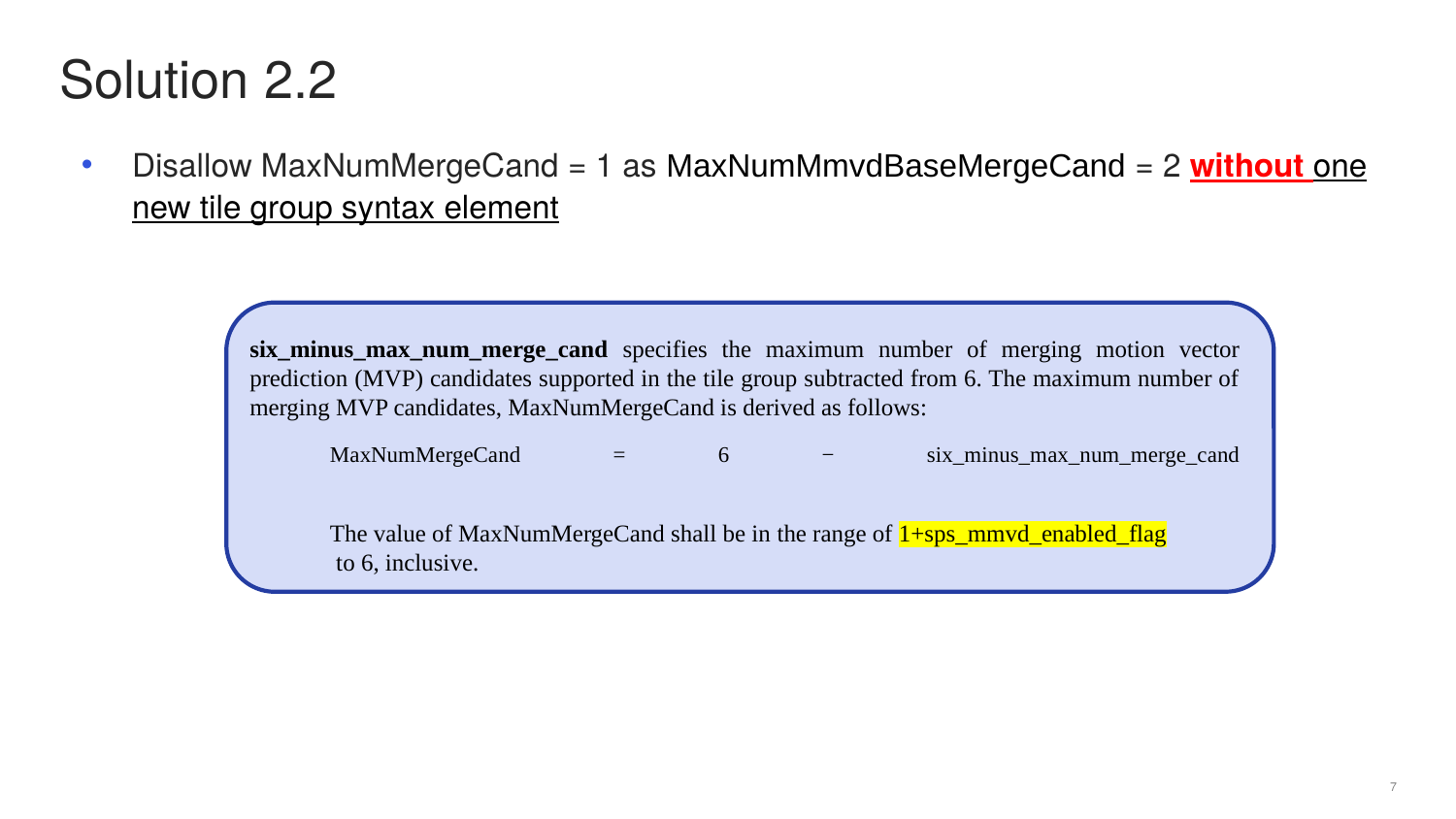

# Solution 2.2
Disallow MaxNumMergeCand = 1 as MaxNumMmvdBaseMergeCand = 2 without one new tile group syntax element

six_minus_max_num_merge_cand specifies the maximum number of merging motion vector prediction (MVP) candidates supported in the tile group subtracted from 6. The maximum number of merging MVP candidates, MaxNumMergeCand is derived as follows:
MaxNumMergeCand = 6 − six_minus_max_num_merge_cand
The value of MaxNumMergeCand shall be in the range of 1+sps_mmvd_enabled_flag
 to 6, inclusive.